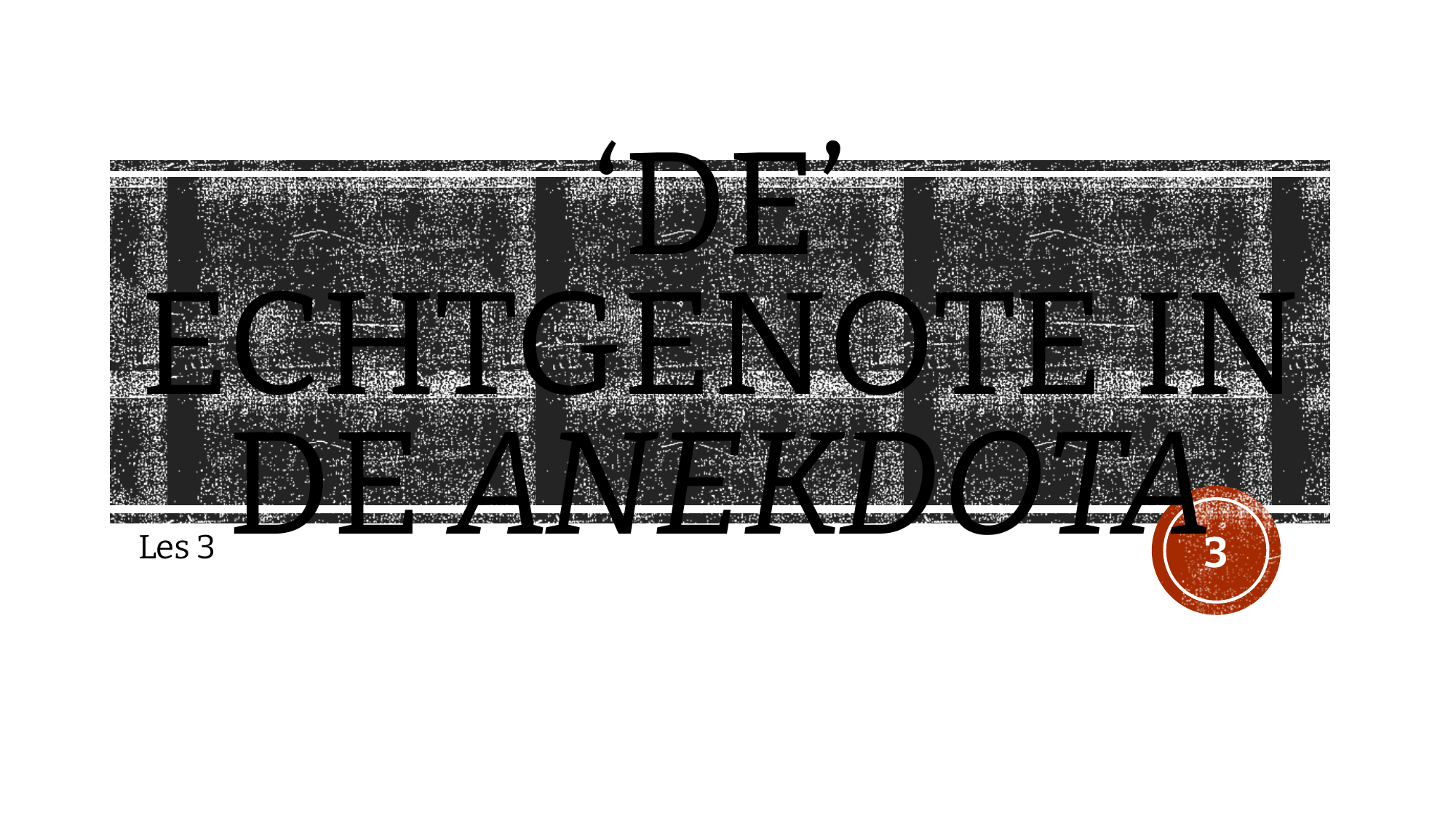

# ‘de’ echtgenote in de anekdota
3
Les 3